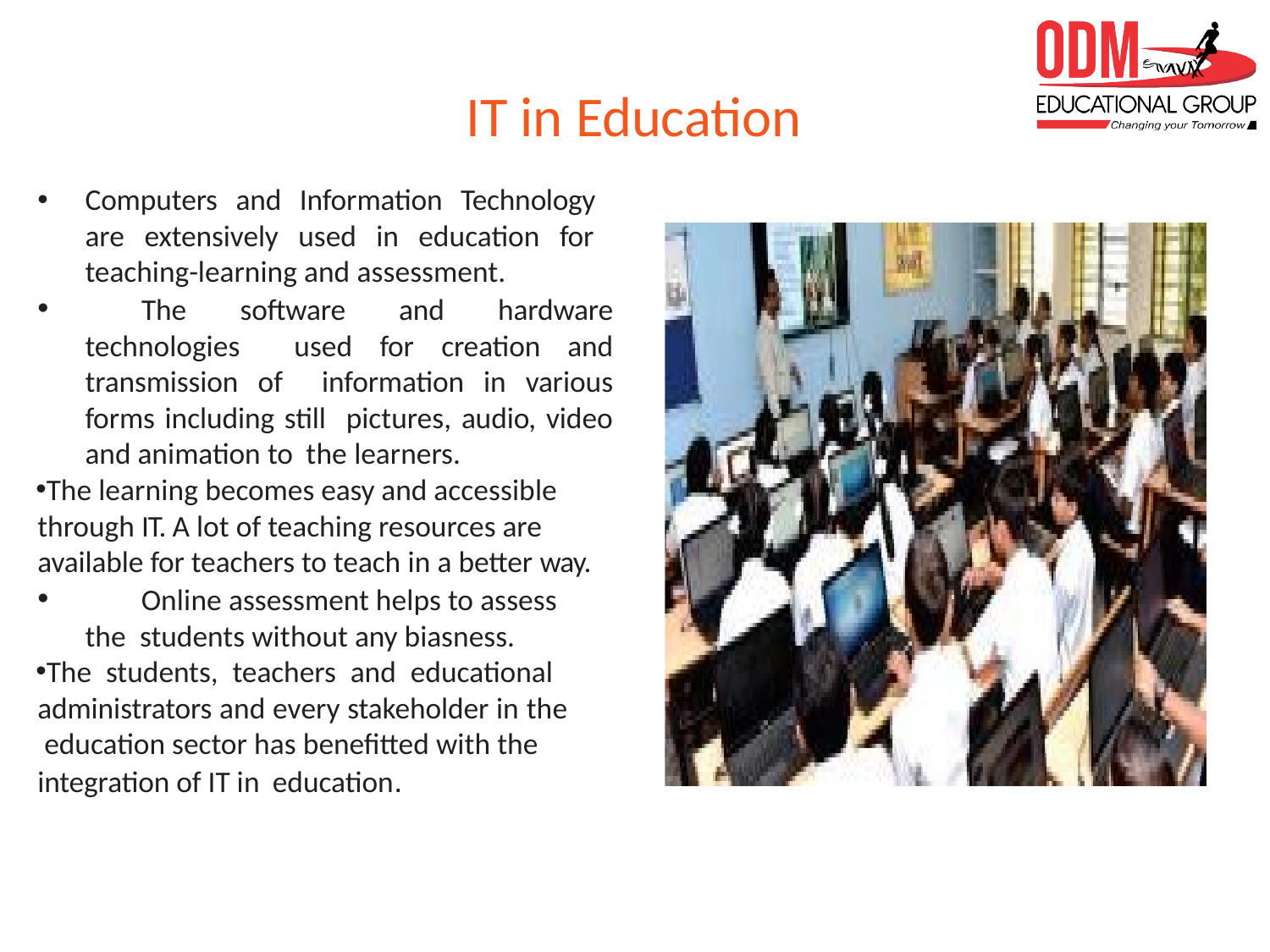

# IT in Education
Computers and Information Technology  are extensively used in education for  teaching-learning and assessment.
	The software and hardware technologies  used for creation and transmission of  information in various forms including still  pictures, audio, video and animation to  the learners.
The learning becomes easy and accessible  through IT. A lot of teaching resources are  available for teachers to teach in a better way.
	Online assessment helps to assess the  students without any biasness.
The students, teachers and educational  administrators and every stakeholder in the  education sector has benefitted with the
integration of IT in education.